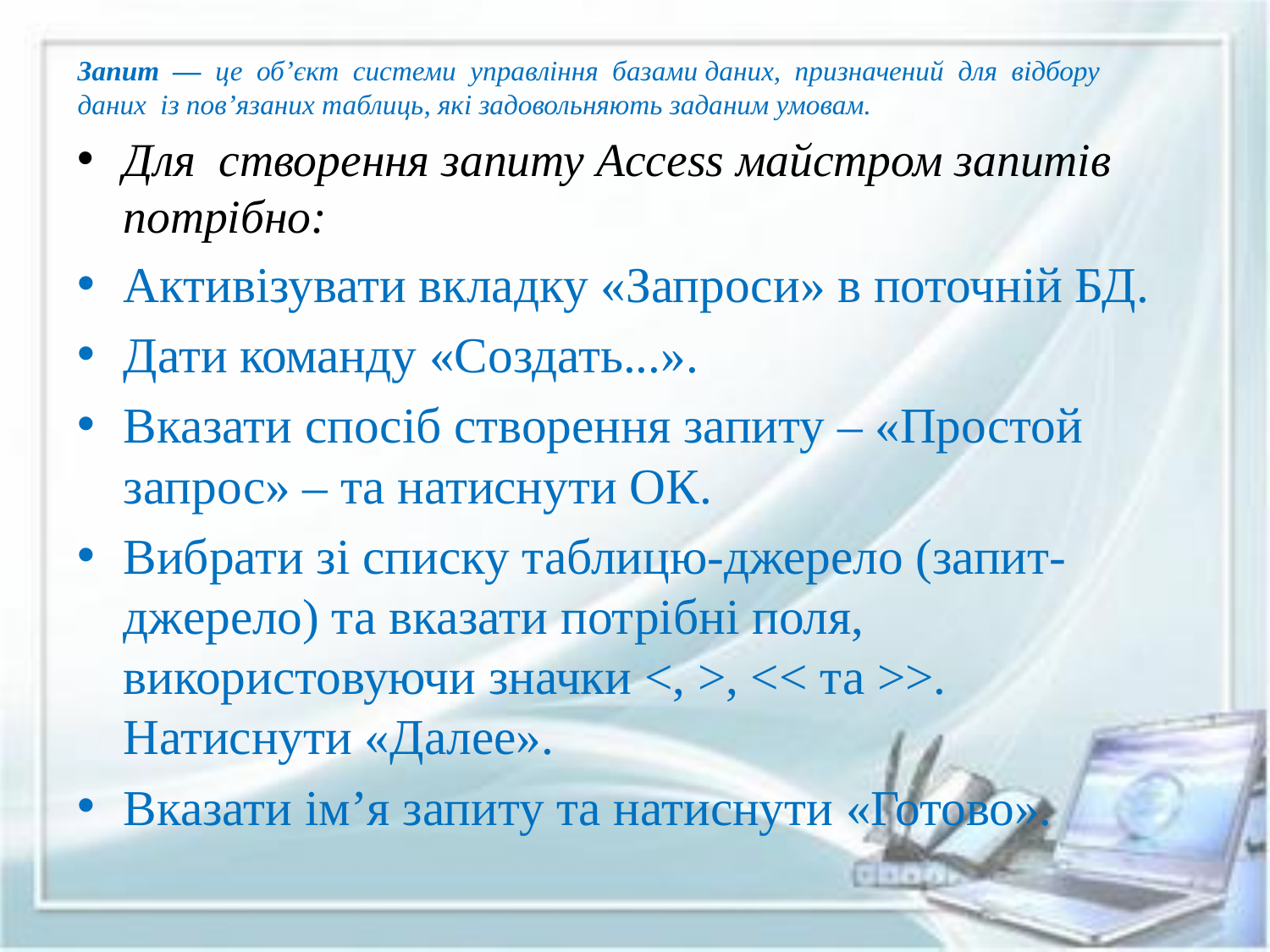

Запит  —  це  об’єкт  системи  управління  базами даних,  призначений  для  відбору  даних  із пов’язаних таблиць, які задовольняють заданим умовам.
Для  створення запиту Access майстром запитів потрібно:
Активізувати вкладку «Запроси» в поточній БД.
Дати команду «Создать...».
Вказати спосіб створення запиту – «Простой запрос» – та натиснути ОК.
Вибрати зі списку таблицю-джерело (запит-джерело) та вказати потрібні поля, використовуючи значки <, >, << та >>. Натиснути «Далее».
Вказати ім’я запиту та натиснути «Готово».